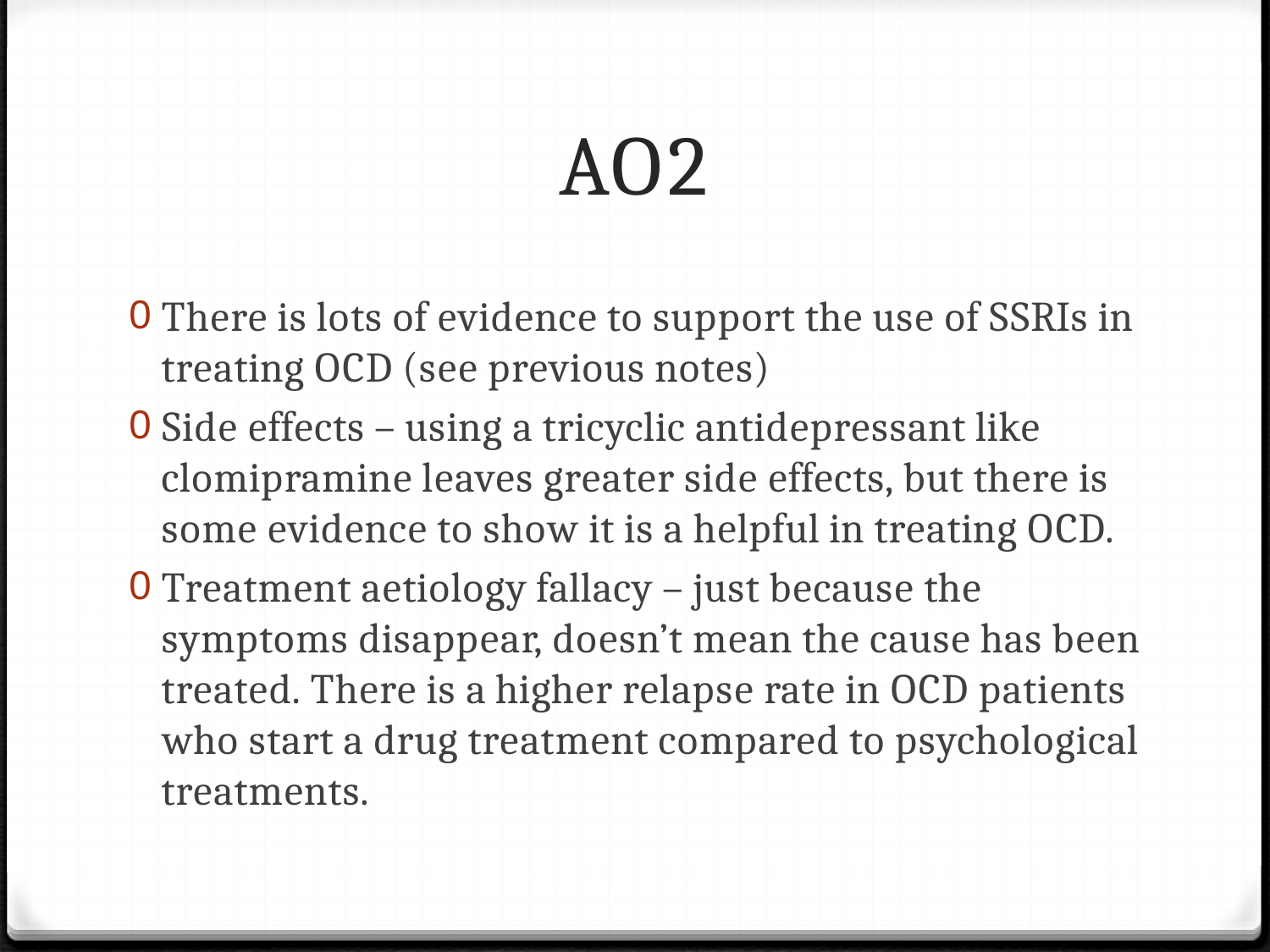

# AO2
There is lots of evidence to support the use of SSRIs in treating OCD (see previous notes)
Side effects – using a tricyclic antidepressant like clomipramine leaves greater side effects, but there is some evidence to show it is a helpful in treating OCD.
Treatment aetiology fallacy – just because the symptoms disappear, doesn’t mean the cause has been treated. There is a higher relapse rate in OCD patients who start a drug treatment compared to psychological treatments.